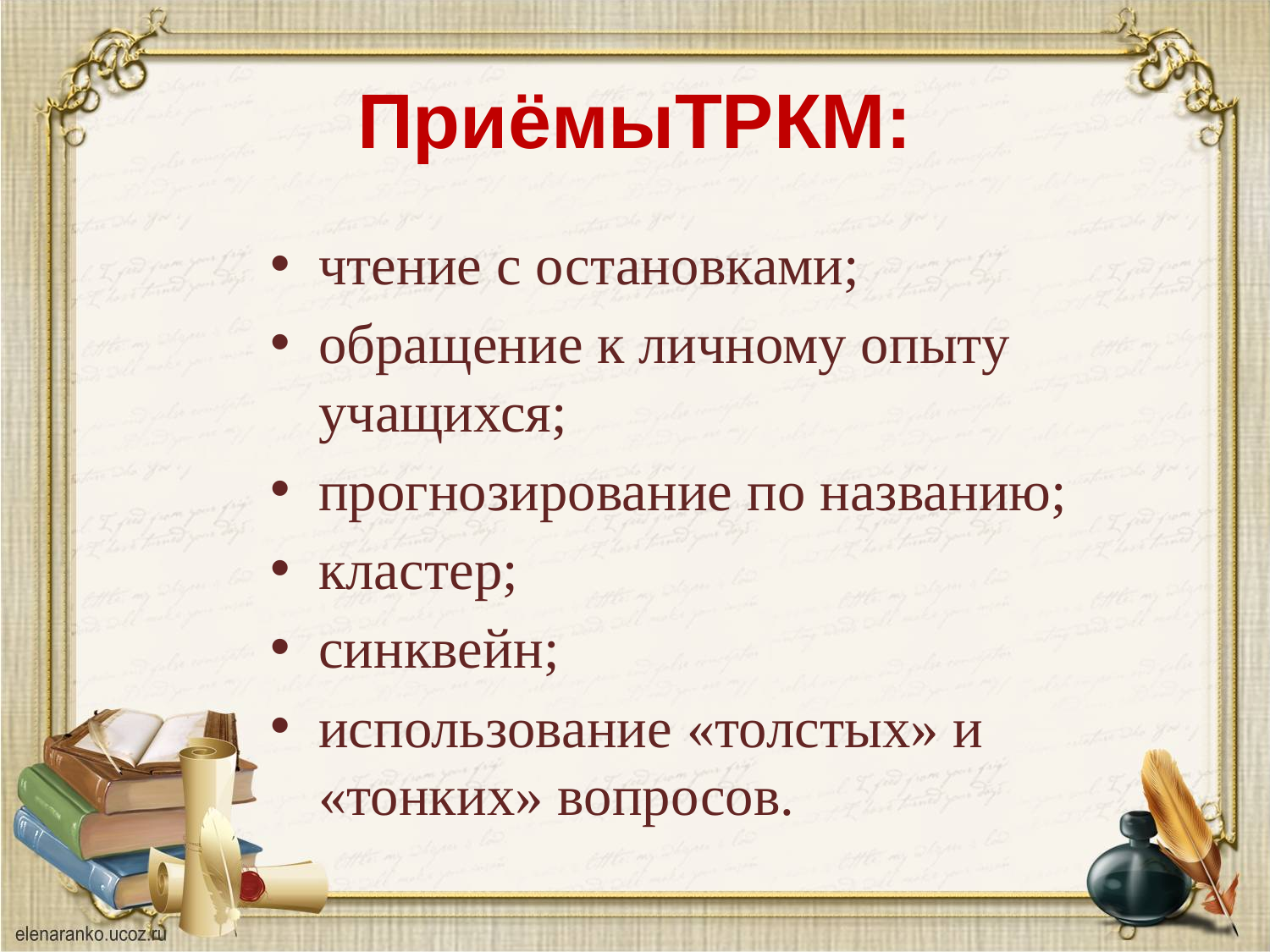

# ПриёмыТРКМ:
чтение с остановками;
обращение к личному опыту учащихся;
прогнозирование по названию;
кластер;
синквейн;
использование «толстых» и «тонких» вопросов.